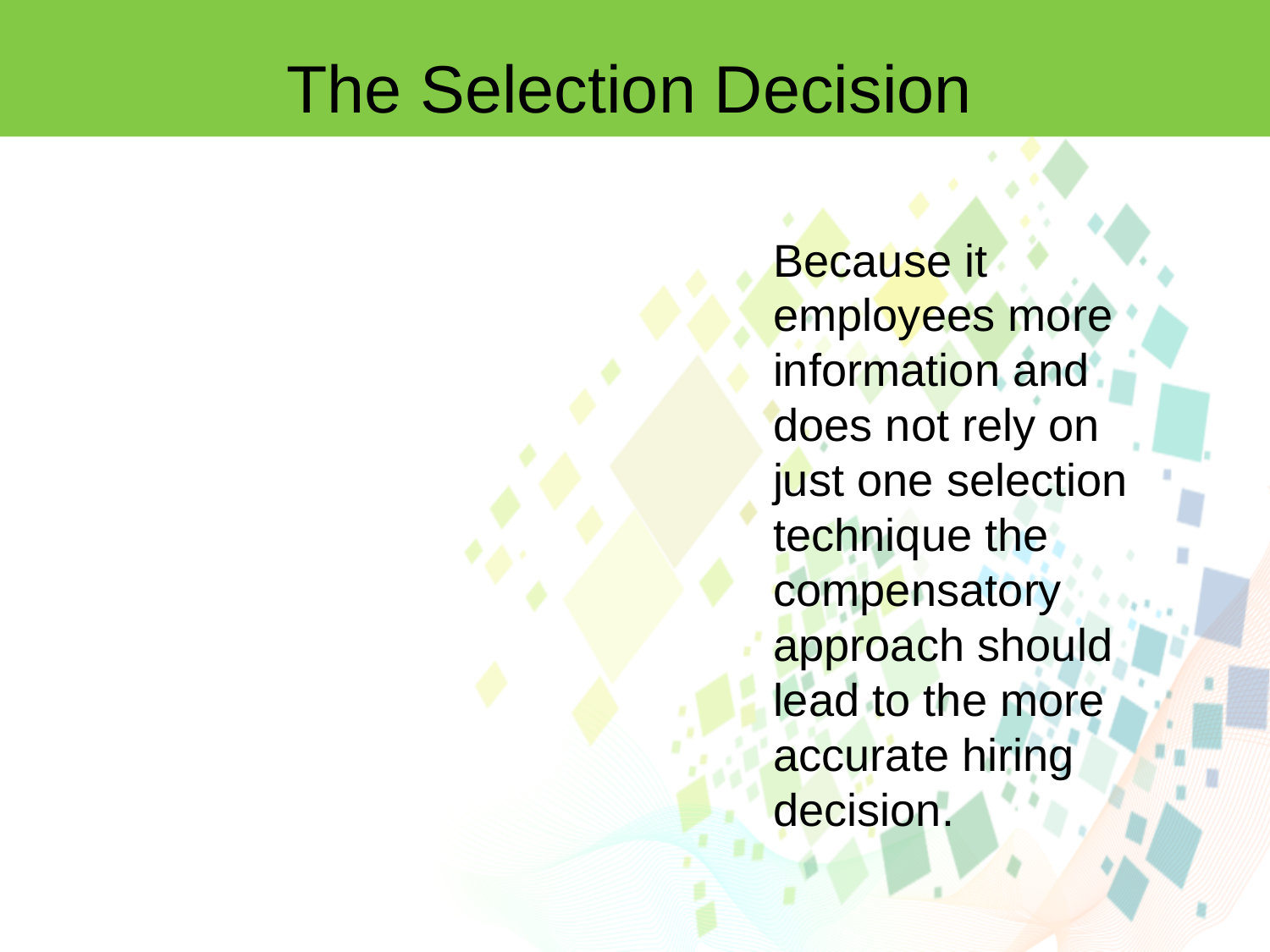

The Selection Decision
Because it employees more information and does not rely on just one selection technique the compensatory approach should lead to the more accurate hiring decision.